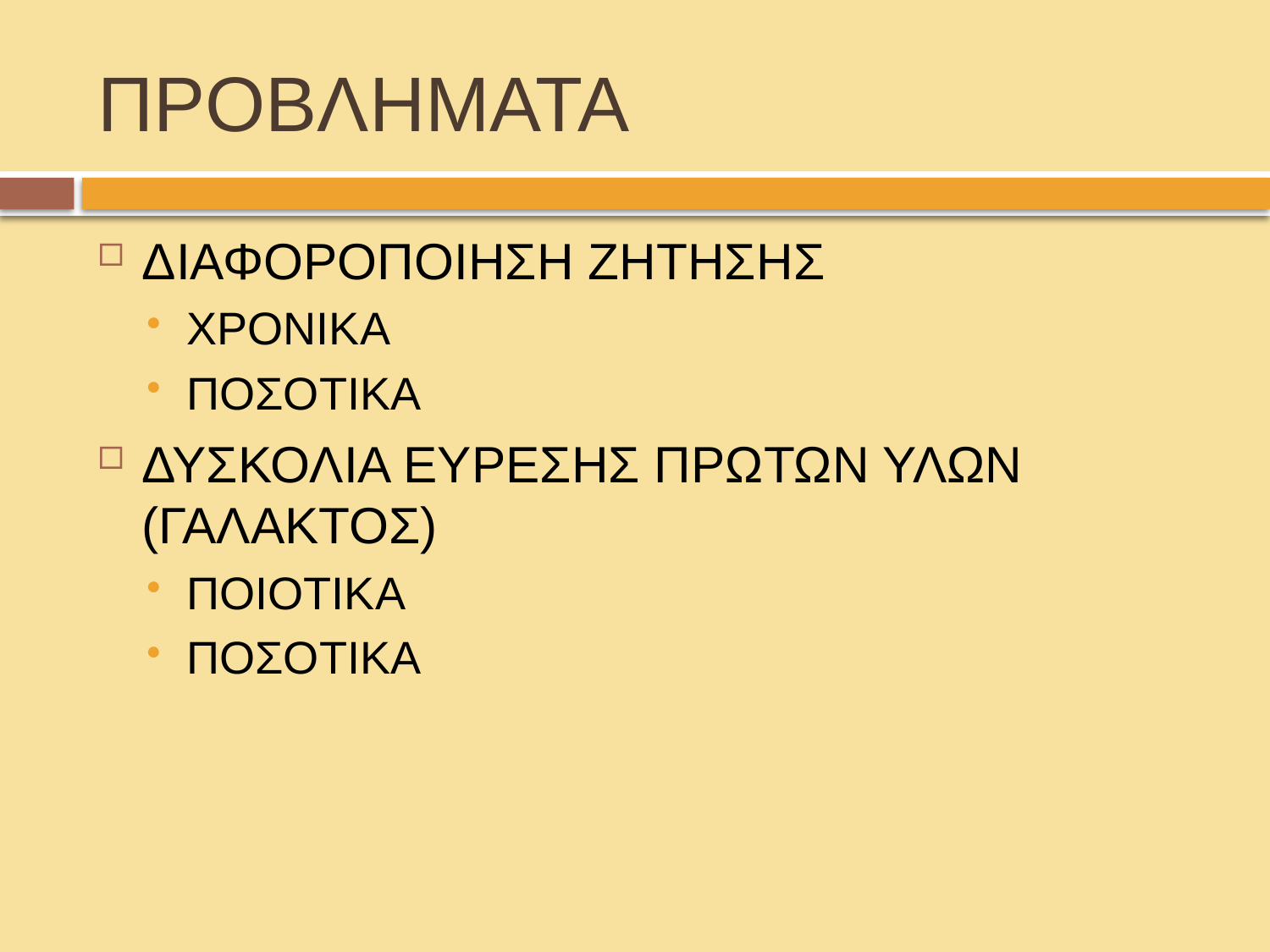

# ΠΡΟΒΛΗΜΑΤΑ
ΔΙΑΦΟΡΟΠΟΙΗΣΗ ΖΗΤΗΣΗΣ
ΧΡΟΝΙΚΑ
ΠΟΣΟΤΙΚΑ
ΔΥΣΚΟΛΙΑ ΕΥΡΕΣΗΣ ΠΡΩΤΩΝ ΥΛΩΝ (ΓΑΛΑΚΤΟΣ)
ΠΟΙΟΤΙΚΑ
ΠΟΣΟΤΙΚΑ